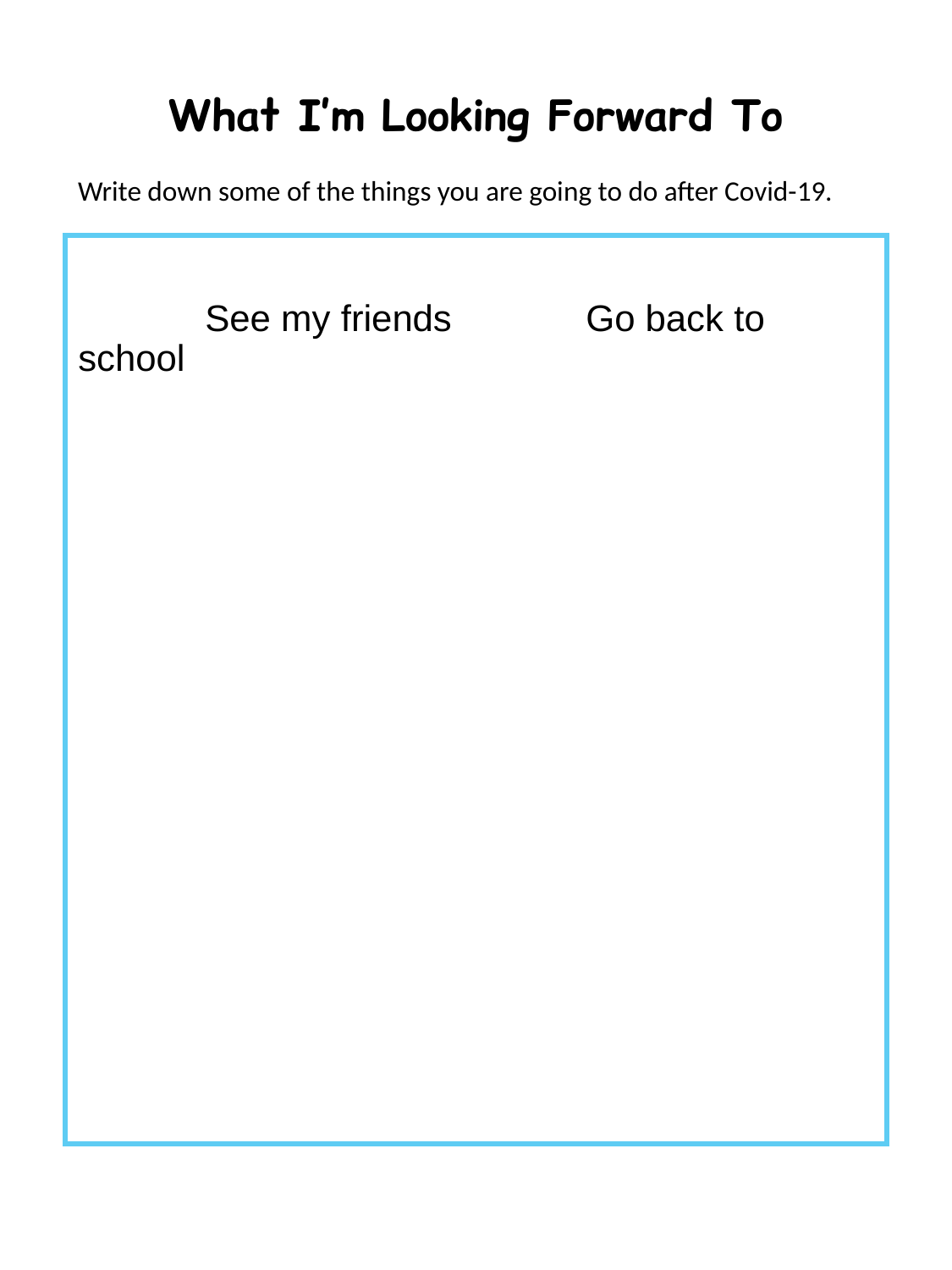

# What I’m Looking Forward To
Write down some of the things you are going to do after Covid-19.

	See my friends		Go back to school